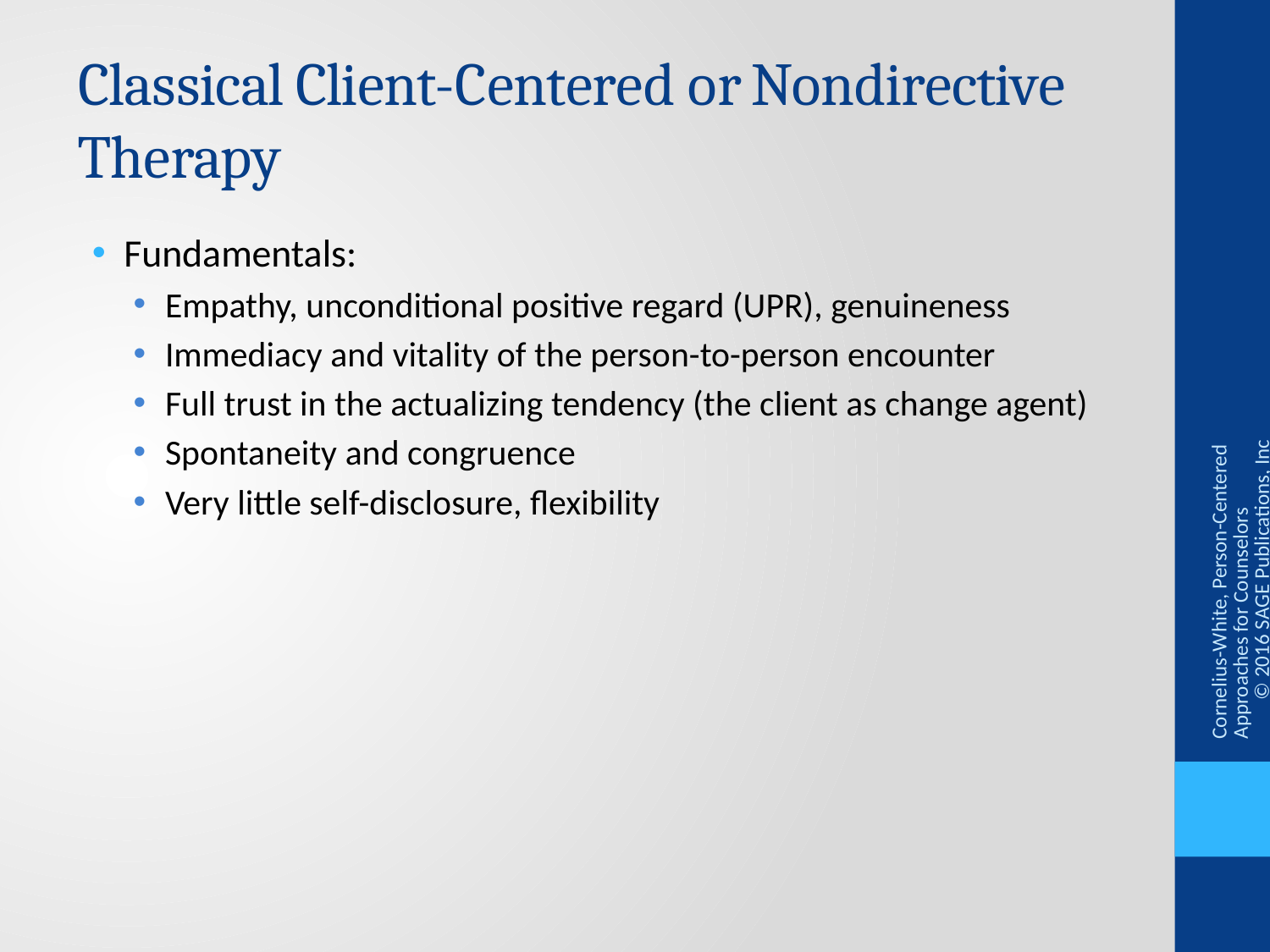

# Classical Client-Centered or Nondirective Therapy
Fundamentals:
Empathy, unconditional positive regard (UPR), genuineness
Immediacy and vitality of the person-to-person encounter
Full trust in the actualizing tendency (the client as change agent)
Spontaneity and congruence
Very little self-disclosure, flexibility
Cornelius-White, Person-Centered Approaches for Counselors                      © 2016 SAGE Publications, Inc.